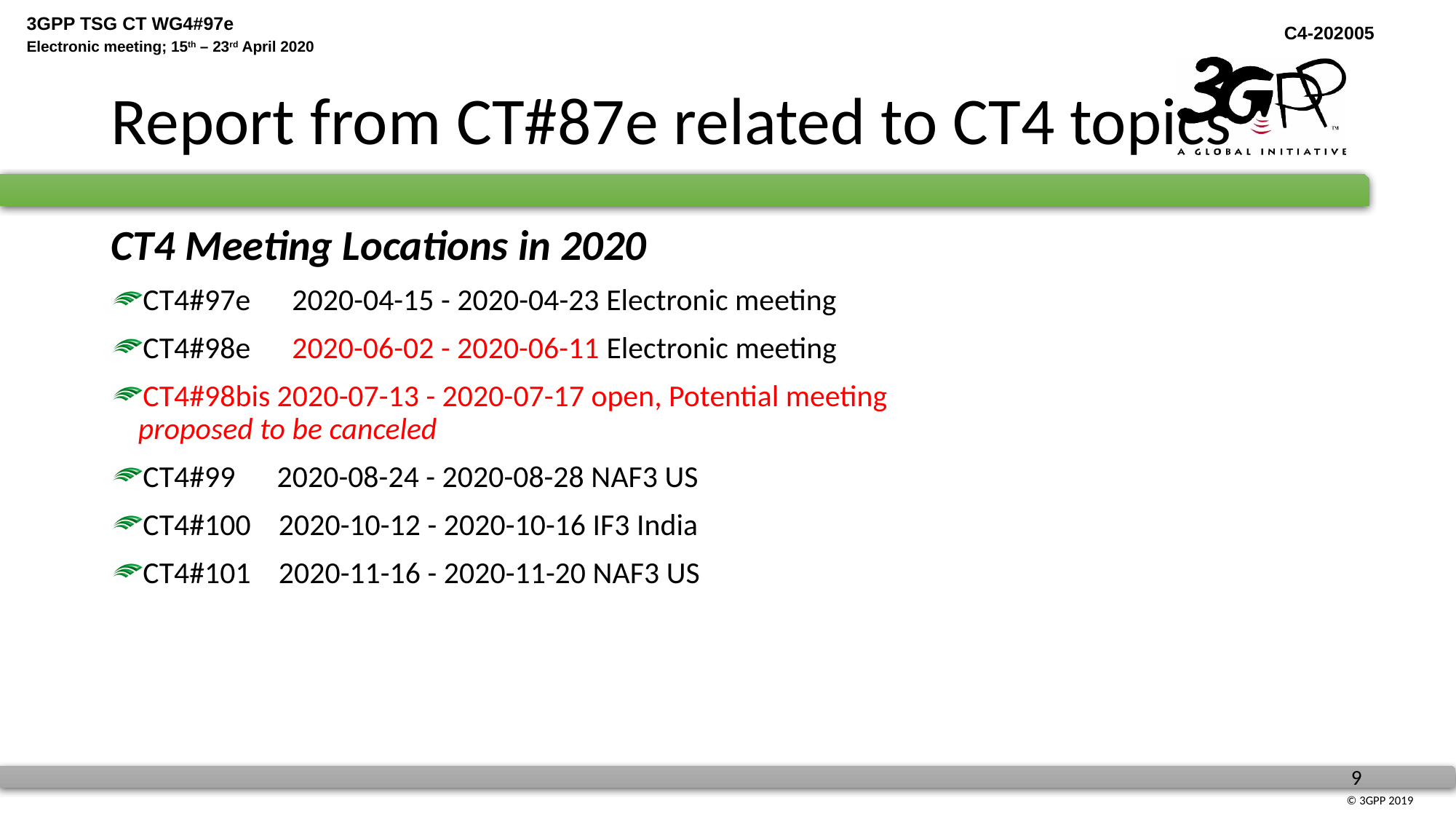

# Report from CT#87e related to CT4 topics
CT4 Meeting Locations in 2020
CT4#97e      2020-04-15 - 2020-04-23 Electronic meeting
CT4#98e      2020-06-02 - 2020-06-11 Electronic meeting
CT4#98bis 2020-07-13 - 2020-07-17 open, Potential meeting
proposed to be canceled
CT4#99      2020-08-24 - 2020-08-28 NAF3 US
CT4#100    2020-10-12 - 2020-10-16 IF3 India
CT4#101    2020-11-16 - 2020-11-20 NAF3 US